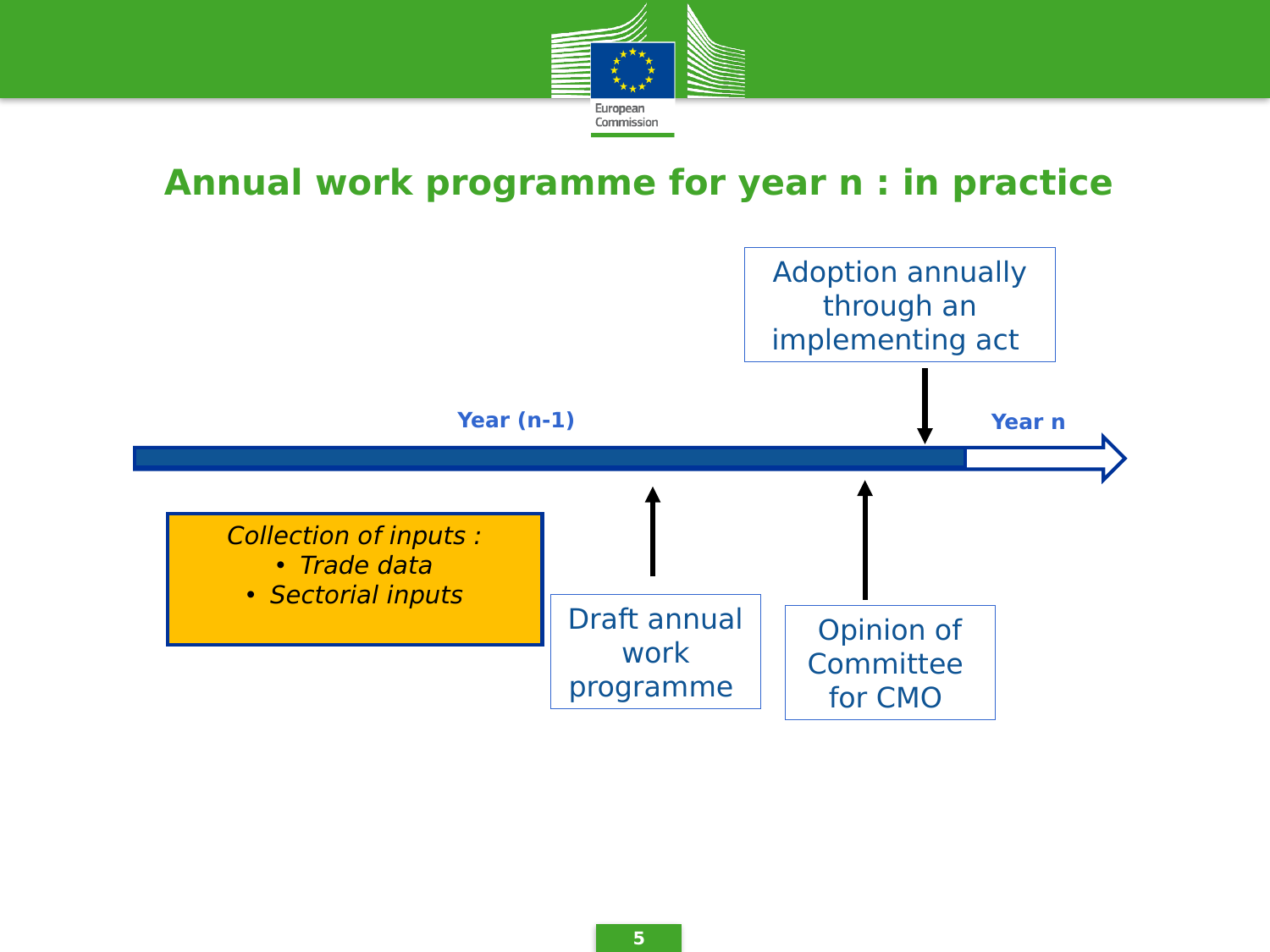

# Annual work programme for year n : in practice
Adoption annually through an implementing act
Year (n-1)
Year n

Collection of inputs :
Trade data
Sectorial inputs

Draft annual work programme
Opinion of Committee
for CMO
5